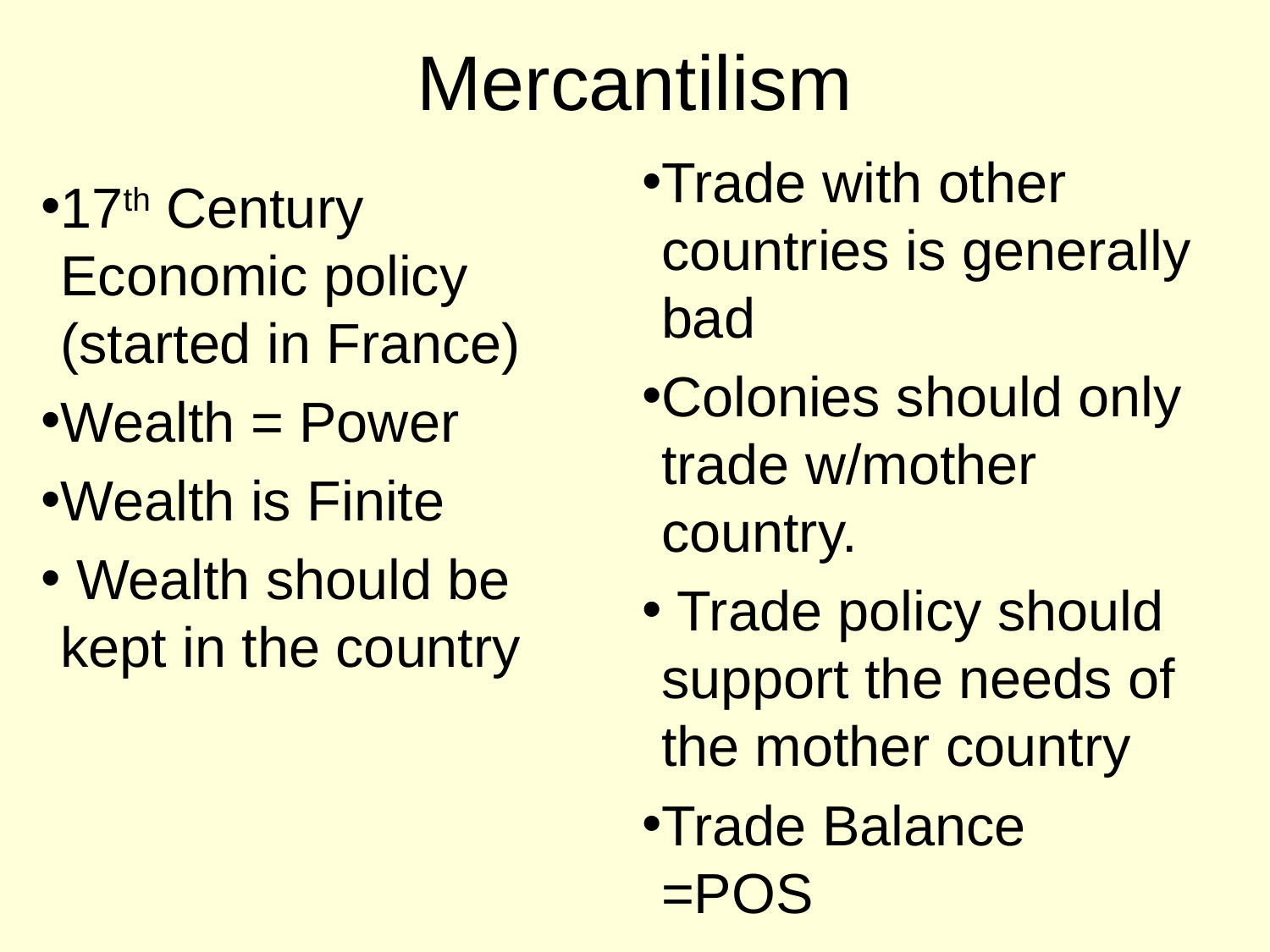

# Mercantilism
Trade with other countries is generally bad
Colonies should only trade w/mother country.
 Trade policy should support the needs of the mother country
Trade Balance =POS

17th Century Economic policy (started in France)
Wealth = Power
Wealth is Finite
 Wealth should be kept in the country